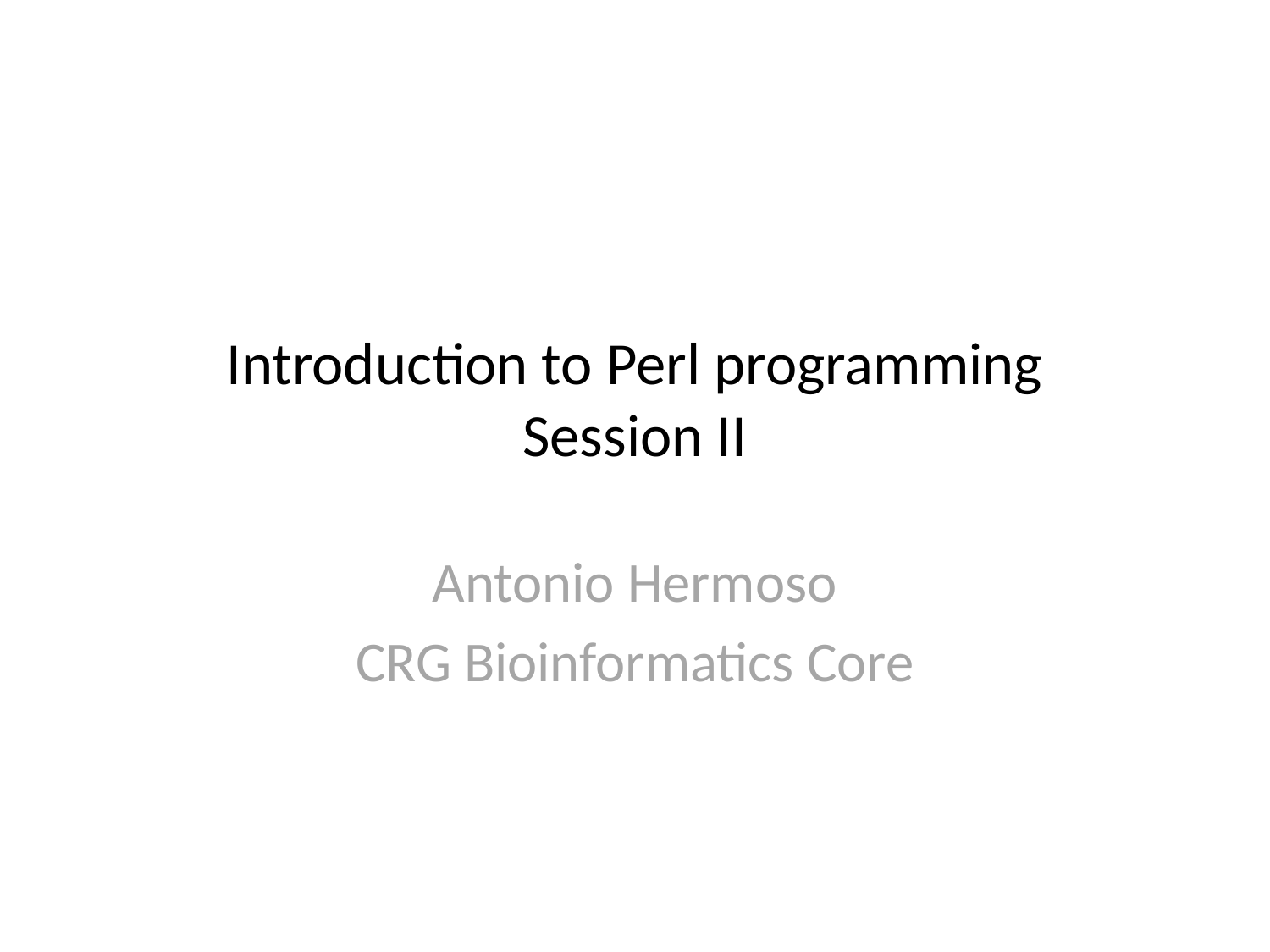

# Introduction to Perl programming Session II
Antonio Hermoso
CRG Bioinformatics Core